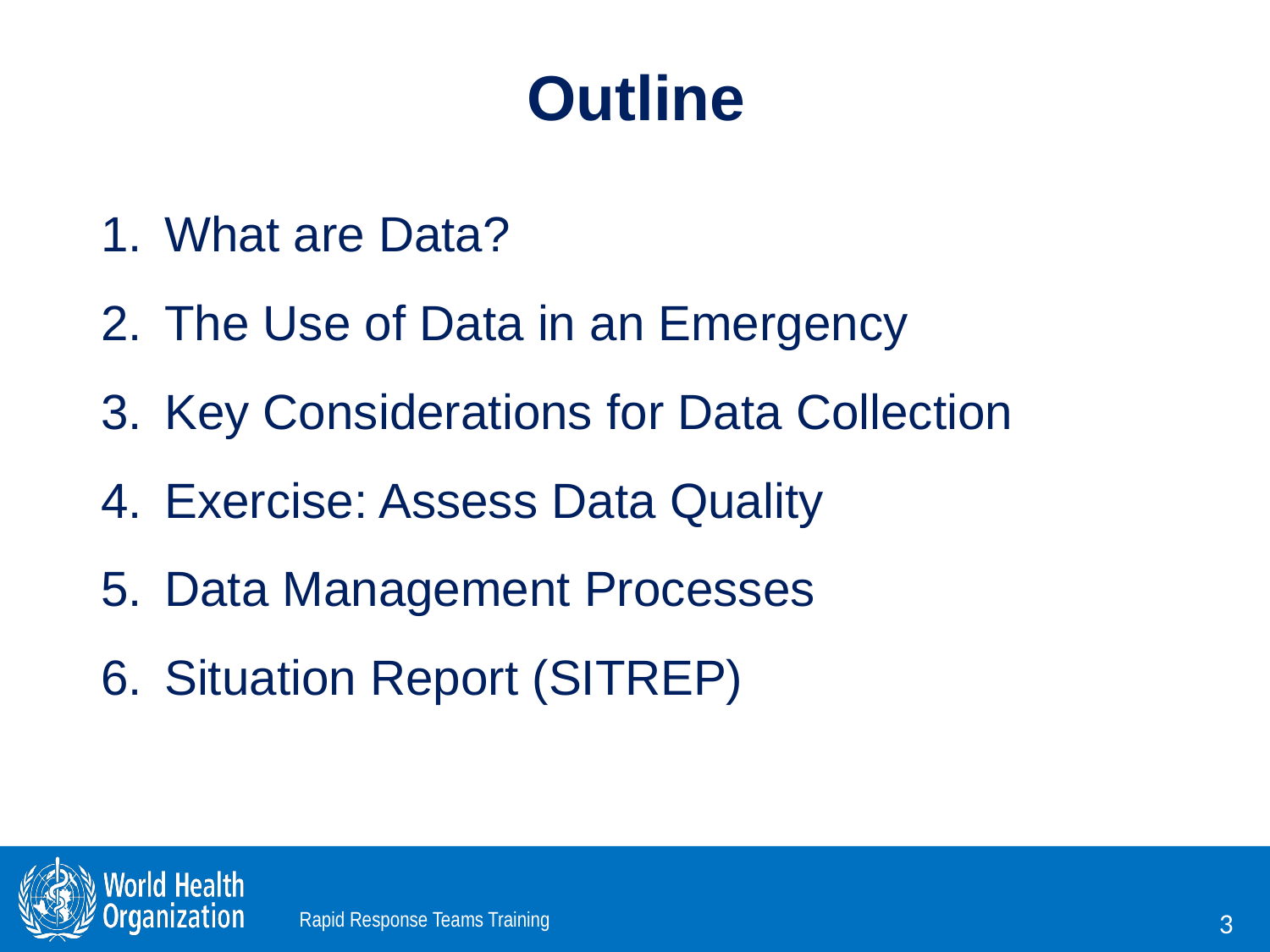

# Outline
What are Data?
The Use of Data in an Emergency
Key Considerations for Data Collection
Exercise: Assess Data Quality
Data Management Processes
Situation Report (SITREP)